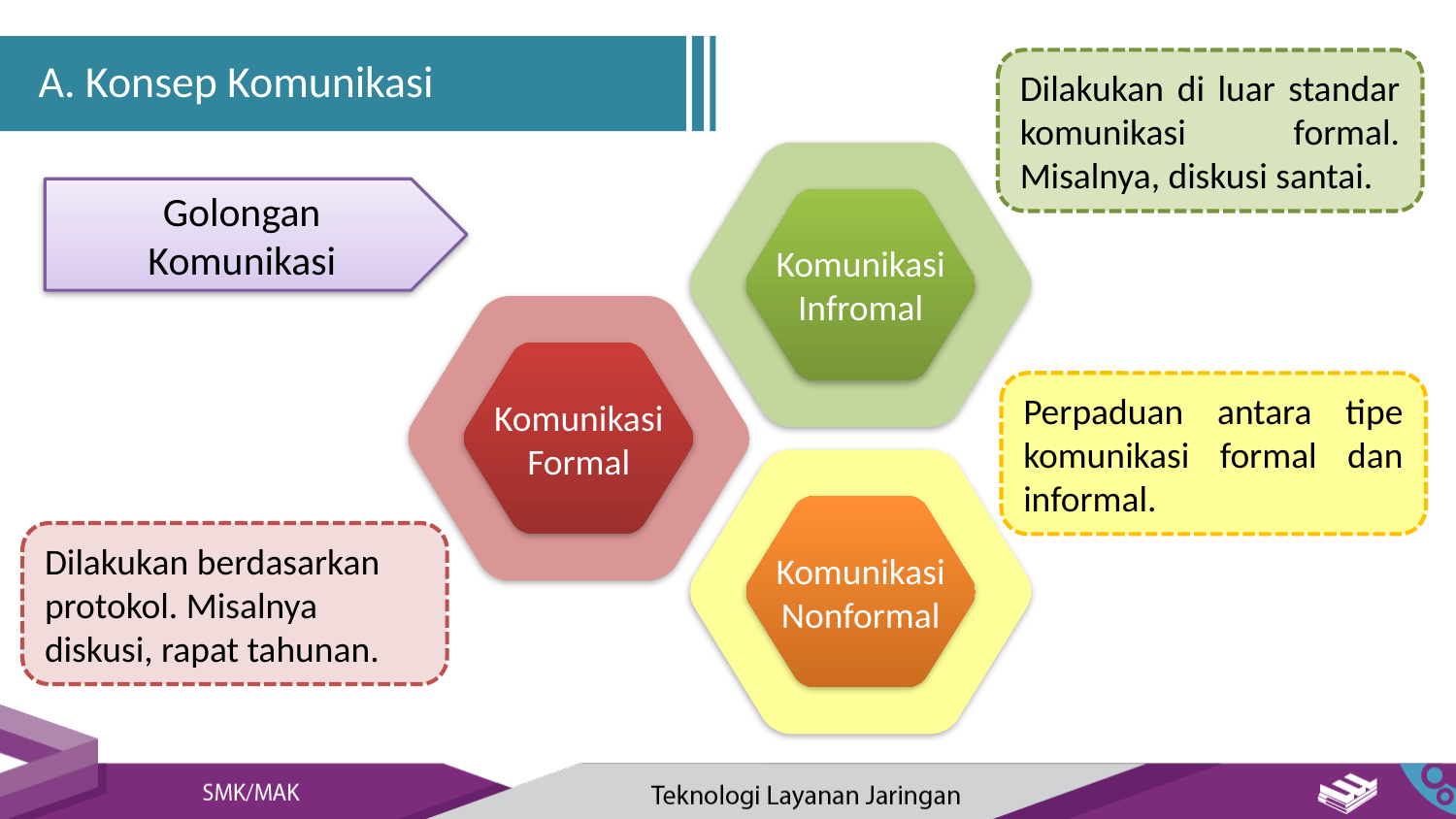

A. Konsep Komunikasi
Dilakukan di luar standar komunikasi formal. Misalnya, diskusi santai.

Komunikasi Infromal
Komunikasi Formal
Komunikasi Nonformal
Golongan
Komunikasi
Perpaduan antara tipe komunikasi formal dan informal.
Dilakukan berdasarkan protokol. Misalnya diskusi, rapat tahunan.